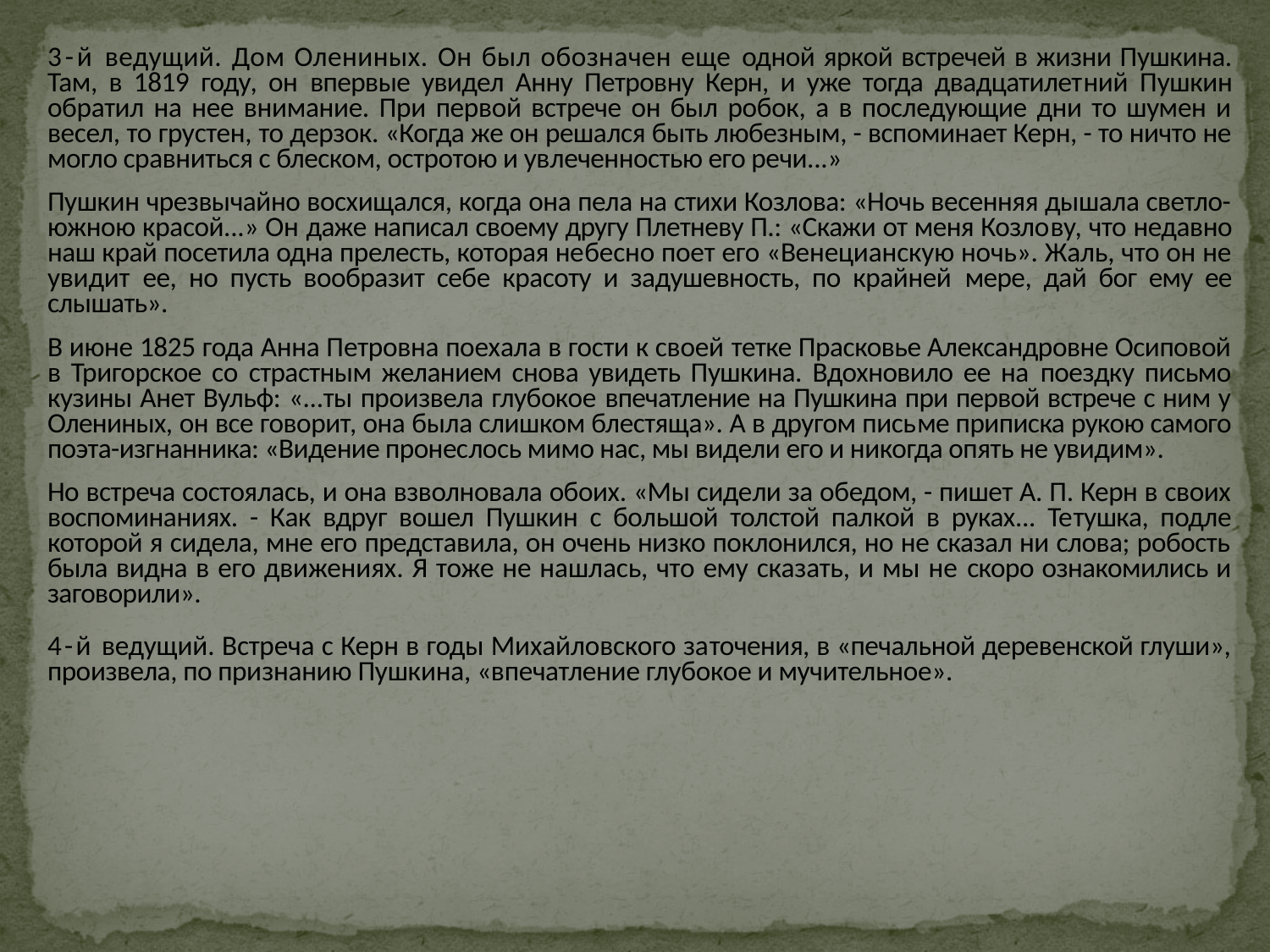

#
3-й ведущий. Дом Олениных. Он был обозначен еще одной яркой встречей в жизни Пушкина. Там, в 1819 году, он впервые увидел Анну Петровну Керн, и уже тогда двадцатилет­ний Пушкин обратил на нее внимание. При первой встрече он был робок, а в последующие дни то шумен и весел, то грустен, то дерзок. «Когда же он решался быть любезным, - вспоминает Керн, - то ничто не могло сравниться с блеском, остротою и ув­леченностью его речи...»
Пушкин чрезвычайно восхищался, когда она пела на стихи Козлова: «Ночь весенняя дышала светло-южною красой...» Он даже написал своему другу Плетневу П.: «Скажи от меня Козло­ву, что недавно наш край посетила одна прелесть, которая не­бесно поет его «Венецианскую ночь». Жаль, что он не увидит ее, но пусть вообразит себе красоту и задушевность, по крайней мере, дай бог ему ее слышать».
В июне 1825 года Анна Петровна поехала в гости к своей тетке Прасковье Александровне Осиповой в Тригорское со страстным желанием снова увидеть Пушкина. Вдохновило ее на поездку письмо кузины Анет Вульф: «...ты произвела глубокое впечатление на Пушкина при первой встрече с ним у Олениных, он все говорит, она была слишком блестяща». А в другом пись­ме приписка рукою самого поэта-изгнанника: «Видение пронес­лось мимо нас, мы видели его и никогда опять не увидим».
Но встреча состоялась, и она взволновала обоих. «Мы сиде­ли за обедом, - пишет А. П. Керн в своих воспоминаниях. - Как вдруг вошел Пушкин с большой толстой палкой в руках... Те­тушка, подле которой я сидела, мне его представила, он очень низко поклонился, но не сказал ни слова; робость была видна в его движениях. Я тоже не нашлась, что ему сказать, и мы не скоро ознакомились и заговорили».
4-й ведущий. Встреча с Керн в годы Михайловского за­точения, в «печальной деревенской глуши», произвела, по при­знанию Пушкина, «впечатление глубокое и мучительное».